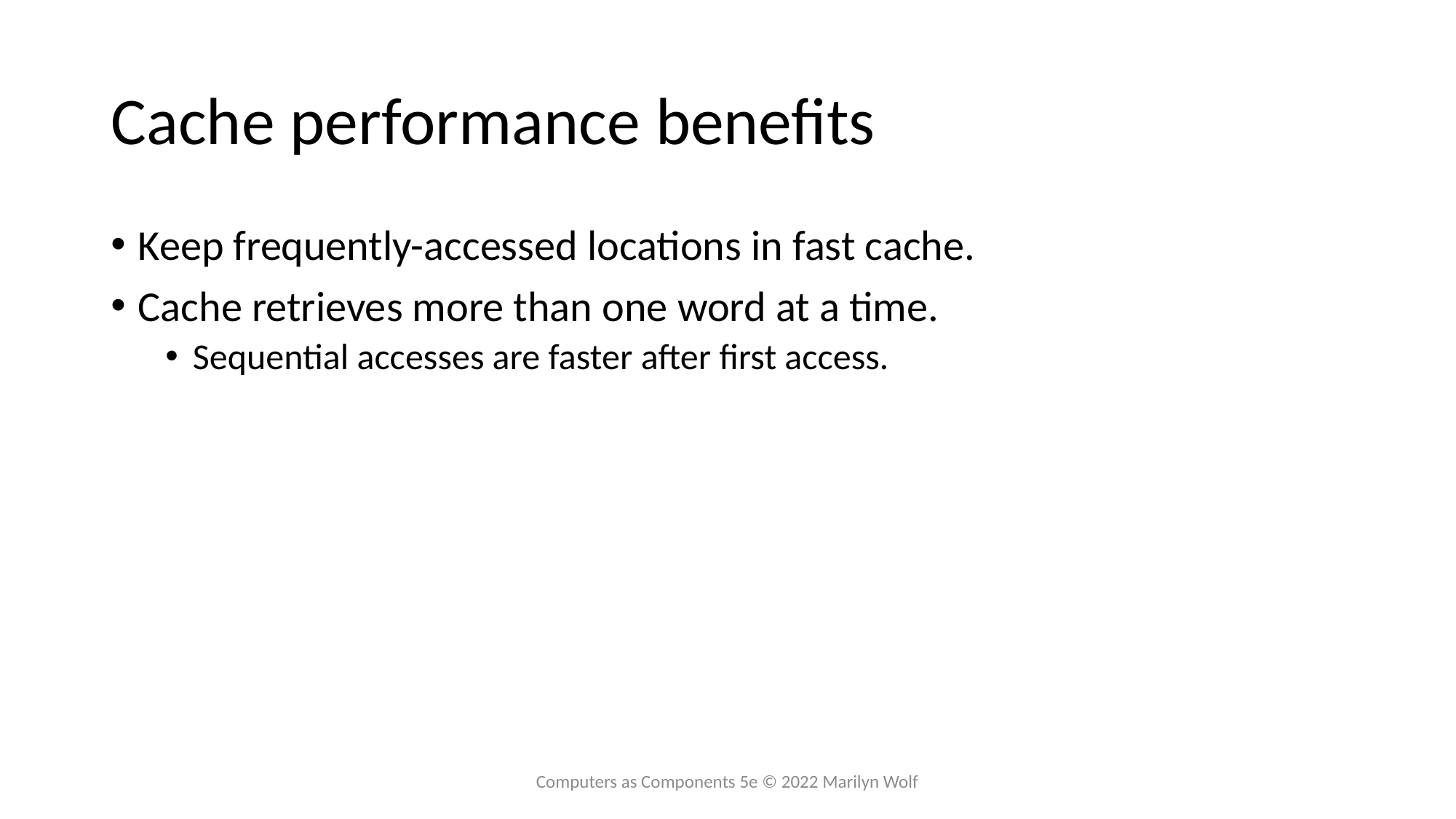

# Cache performance benefits
Keep frequently-accessed locations in fast cache.
Cache retrieves more than one word at a time.
Sequential accesses are faster after first access.
Computers as Components 5e © 2022 Marilyn Wolf